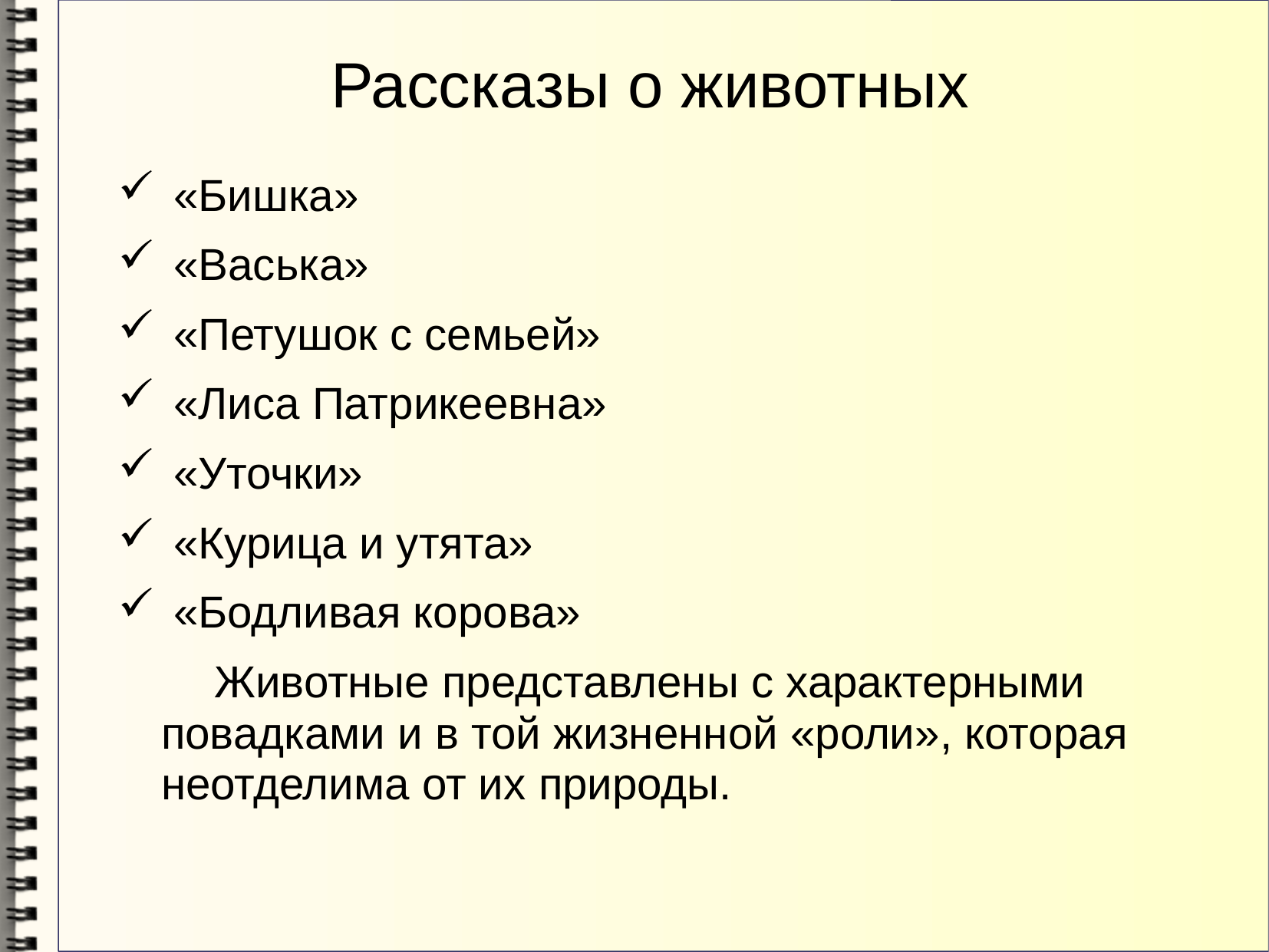

# Рассказы о животных
 «Бишка»
 «Васька»
 «Петушок с семьей»
 «Лиса Патрикеевна»
 «Уточки»
 «Курица и утята»
 «Бодливая корова»
         Животные представлены с характерными повадками и в той жизненной «роли», которая неотделима от их природы.